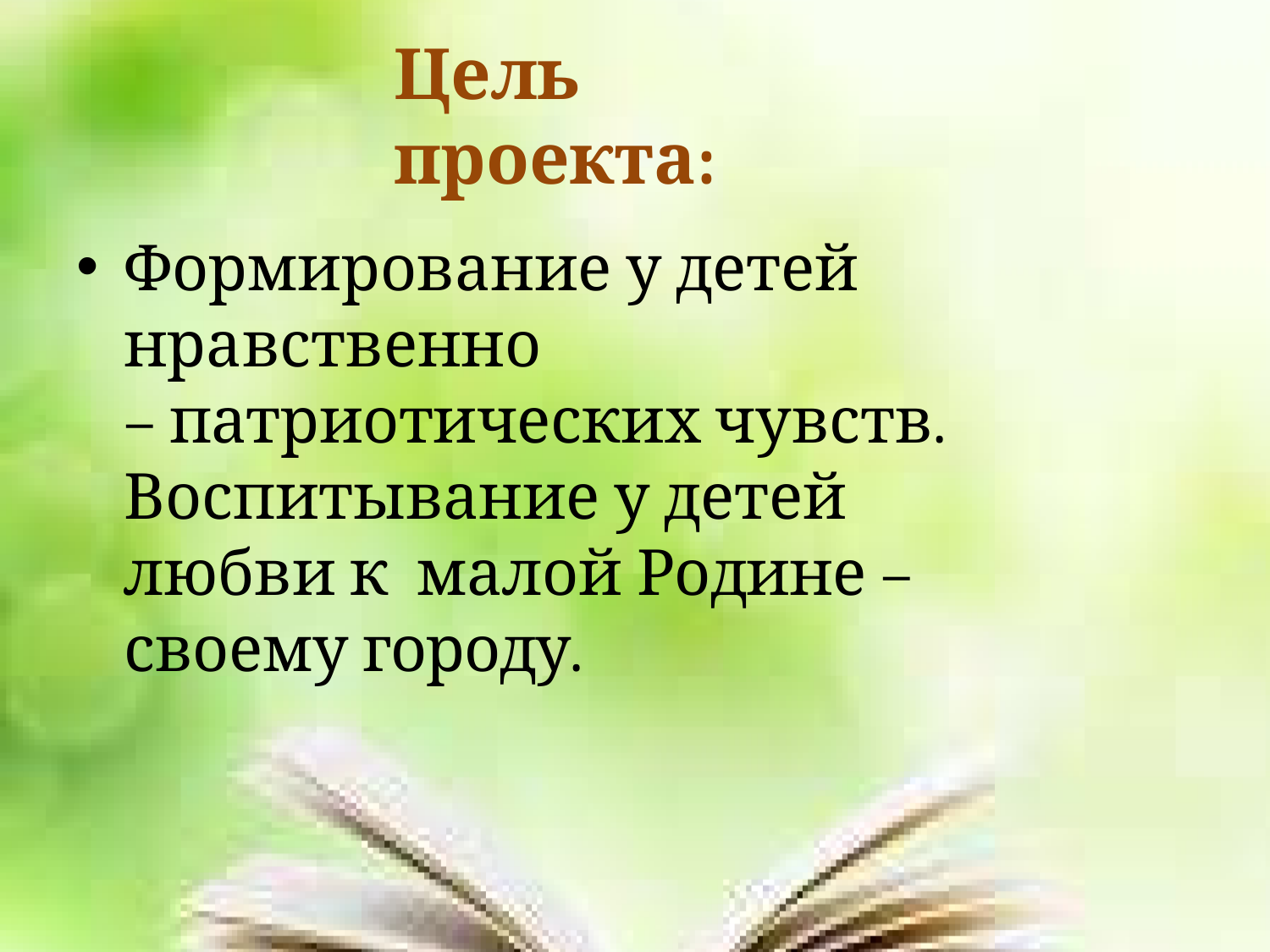

# Цель проекта:
Формирование у детей нравственно
– патриотических чувств.  Воспитывание у детей любви к  малой Родине – своему городу.